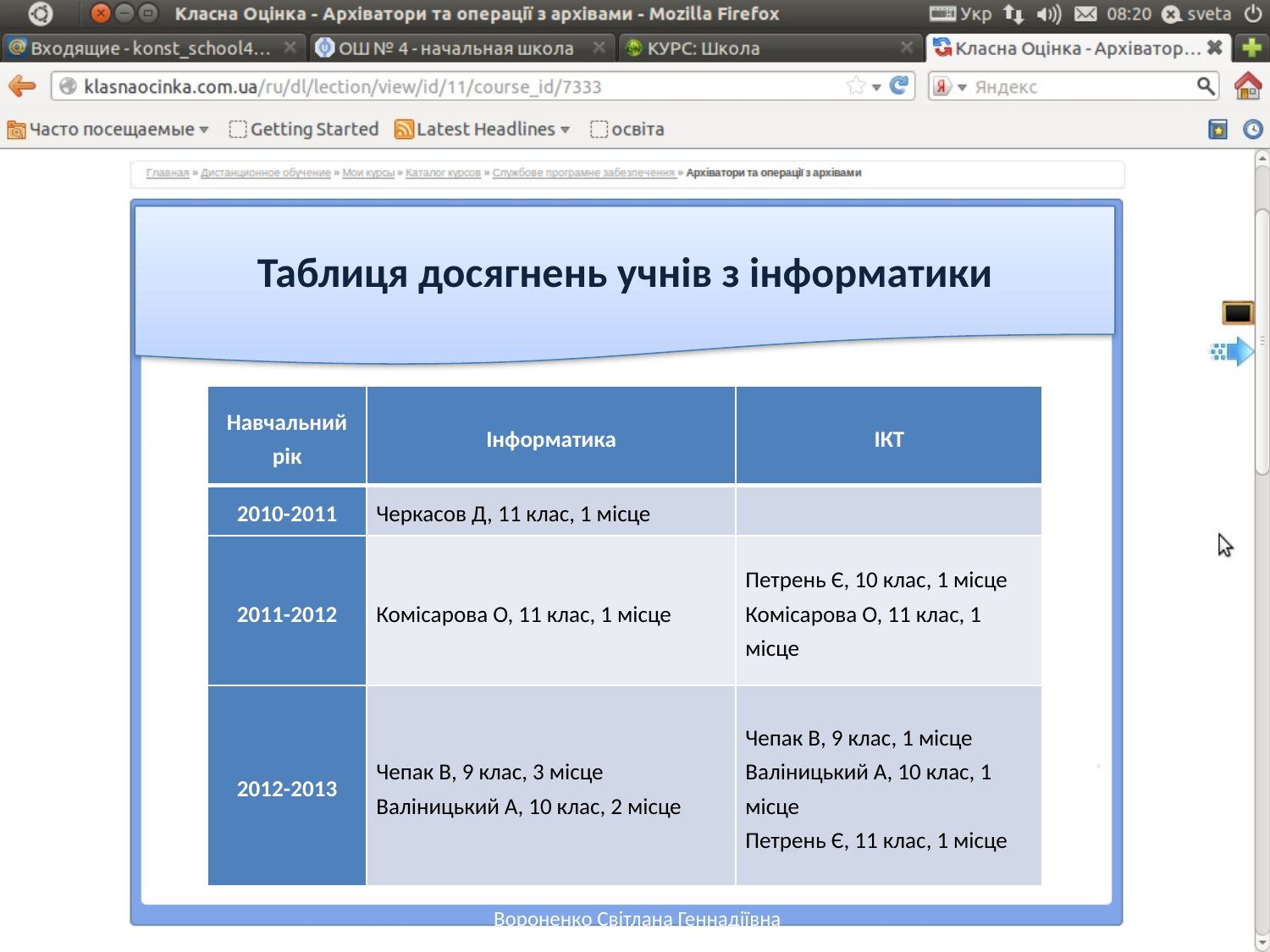

Таблиця досягнень учнів з інформатики
| Навчальний рік | Інформатика | ІКТ |
| --- | --- | --- |
| 2010-2011 | Черкасов Д, 11 клас, 1 місце |  |
| 2011-2012 | Комісарова О, 11 клас, 1 місце | Петрень Є, 10 клас, 1 місце Комісарова О, 11 клас, 1 місце |
| 2012-2013 | Чепак В, 9 клас, 3 місце Валіницький А, 10 клас, 2 місце | Чепак В, 9 клас, 1 місце Валіницький А, 10 клас, 1 місце Петрень Є, 11 клас, 1 місце |
Вороненко Світлана Геннадіївна